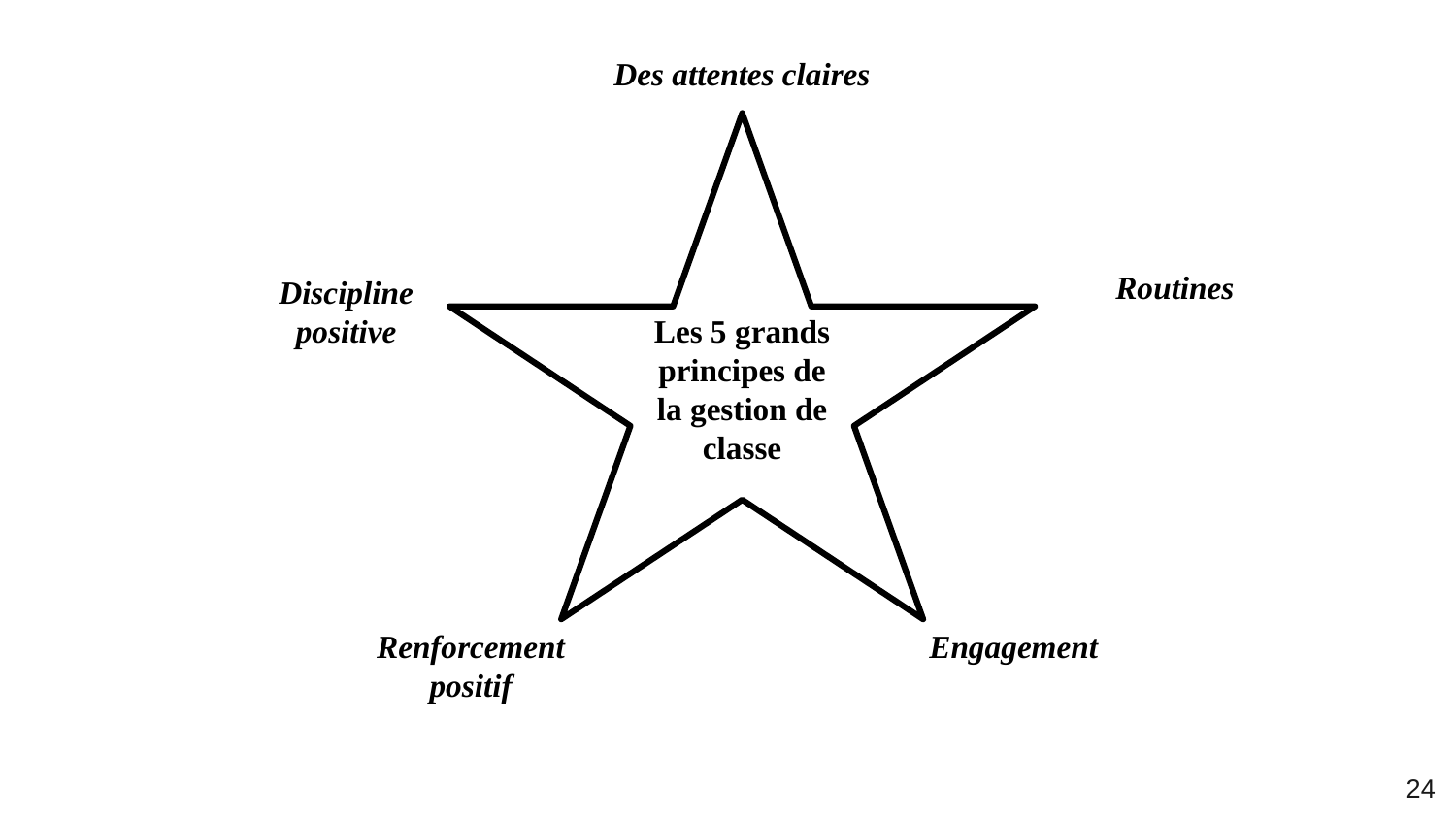

Des attentes claires
Les 5 grands principes de la gestion de classe

Routines

Discipline positive
Renforcement positif
Engagement
24